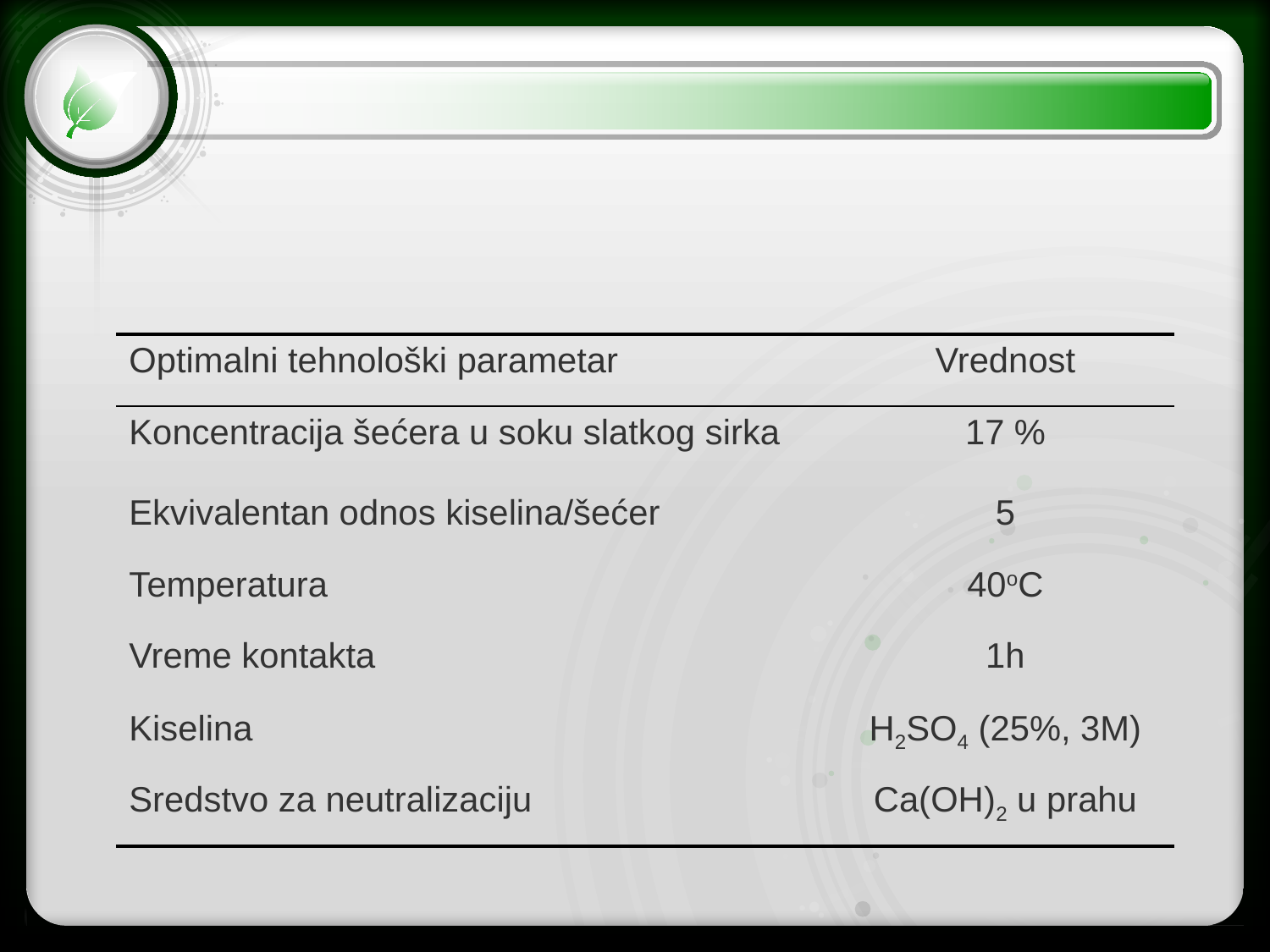

| Optimalni tehnološki parametar | Vrednost |
| --- | --- |
| Koncentracija šećera u soku slatkog sirka | 17 % |
| Ekvivalentan odnos kiselina/šećer | 5 |
| Temperatura | 40oC |
| Vreme kontakta | 1h |
| Kiselina | H2SO4 (25%, 3M) |
| Sredstvo za neutralizaciju | Ca(OH)2 u prahu |